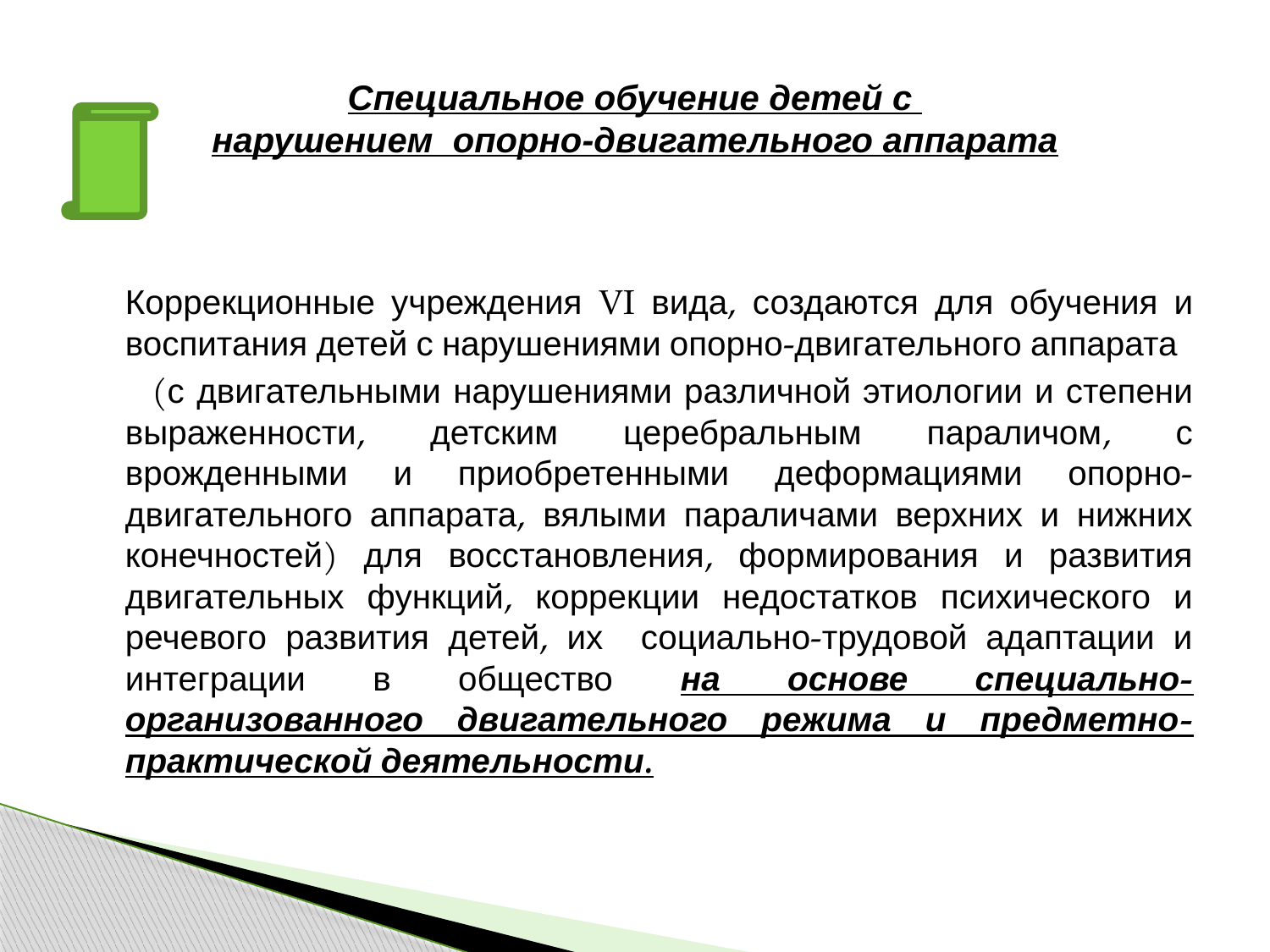

# Специальное обучение детей с нарушением  опорно-двигательного аппарата

	Коррекционные учреждения VI вида, создаются для обучения и воспитания детей с нарушениями опорно-двигательного аппарата
     (с двигательными нарушениями различной этиологии и степени выраженности, детским церебральным параличом, с врожденными и приобретенными деформациями опорно-двигательного аппарата, вялыми параличами верхних и нижних конечностей) для восстановления, формирования и развития двигательных функций, коррекции недостатков психического и речевого развития детей, их  социально-трудовой адаптации и интеграции в общество на основе специально-организованного двигательного режима и предметно-практической деятельности.